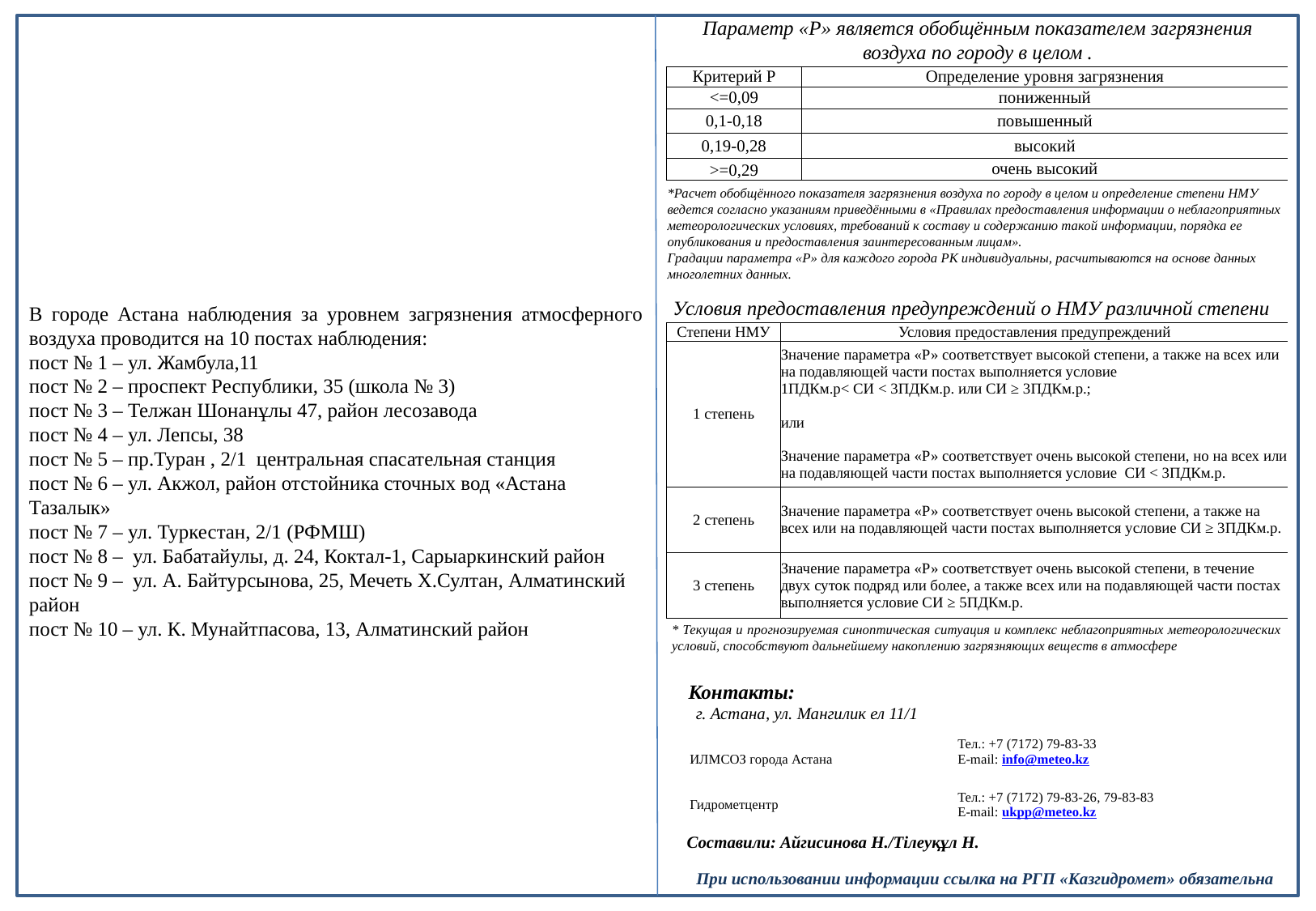

Параметр «Р» является обобщённым показателем загрязнения воздуха по городу в целом .

| Критерий Р | Определение уровня загрязнения |
| --- | --- |
| <=0,09 | пониженный |
| 0,1-0,18 | повышенный |
| 0,19-0,28 | высокий |
| >=0,29 | очень высокий |
*Расчет обобщённого показателя загрязнения воздуха по городу в целом и определение степени НМУ ведется согласно указаниям приведёнными в «Правилах предоставления информации о неблагоприятных метеорологических условиях, требований к составу и содержанию такой информации, порядка ее опубликования и предоставления заинтересованным лицам».
Градации параметра «Р» для каждого города РК индивидуальны, расчитываются на основе данных многолетних данных.
Условия предоставления предупреждений о НМУ различной степени
В городе Астана наблюдения за уровнем загрязнения атмосферного воздуха проводится на 10 постах наблюдения:
пост № 1 – ул. Жамбула,11
пост № 2 – проспект Республики, 35 (школа № 3)
пост № 3 – Телжан Шонанұлы 47, район лесозавода
пост № 4 – ул. Лепсы, 38
пост № 5 – пр.Туран , 2/1  центральная спасательная станция
пост № 6 – ул. Акжол, район отстойника сточных вод «Астана Тазалык»
пост № 7 – ул. Туркестан, 2/1 (РФМШ)
пост № 8 –  ул. Бабатайулы, д. 24, Коктал-1, Сарыаркинский район
пост № 9 –  ул. А. Байтурсынова, 25, Мечеть Х.Султан, Алматинский район
пост № 10 – ул. К. Мунайтпасова, 13, Алматинский район
| Степени НМУ | Условия предоставления предупреждений |
| --- | --- |
| 1 степень | Значение параметра «Р» соответствует высокой степени, а также на всех или на подавляющей части постах выполняется условие 1ПДКм.р< СИ < 3ПДКм.р. или СИ ≥ 3ПДКм.р.; или Значение параметра «Р» соответствует очень высокой степени, но на всех или на подавляющей части постах выполняется условие СИ < 3ПДКм.р. |
| 2 степень | Значение параметра «Р» соответствует очень высокой степени, а также на всех или на подавляющей части постах выполняется условие СИ ≥ 3ПДКм.р. |
| 3 степень | Значение параметра «Р» соответствует очень высокой степени, в течение двух суток подряд или более, а также всех или на подавляющей части постах выполняется условие СИ ≥ 5ПДКм.р. |
* Текущая и прогнозируемая синоптическая ситуация и комплекс неблагоприятных метеорологических условий, способствуют дальнейшему накоплению загрязняющих веществ в атмосфере

г. Астана, ул. Мангилик ел 11/1
Контакты:
| ИЛМСОЗ города Астана | Тел.: +7 (7172) 79-83-33 E-mail: info@meteo.kz |
| --- | --- |
| Гидрометцентр | Тел.: +7 (7172) 79-83-26, 79-83-83 E-mail: ukpp@meteo.kz |
  Составили: Айгисинова Н./Тілеуқұл Н.
При использовании информации ссылка на РГП «Казгидромет» обязательна